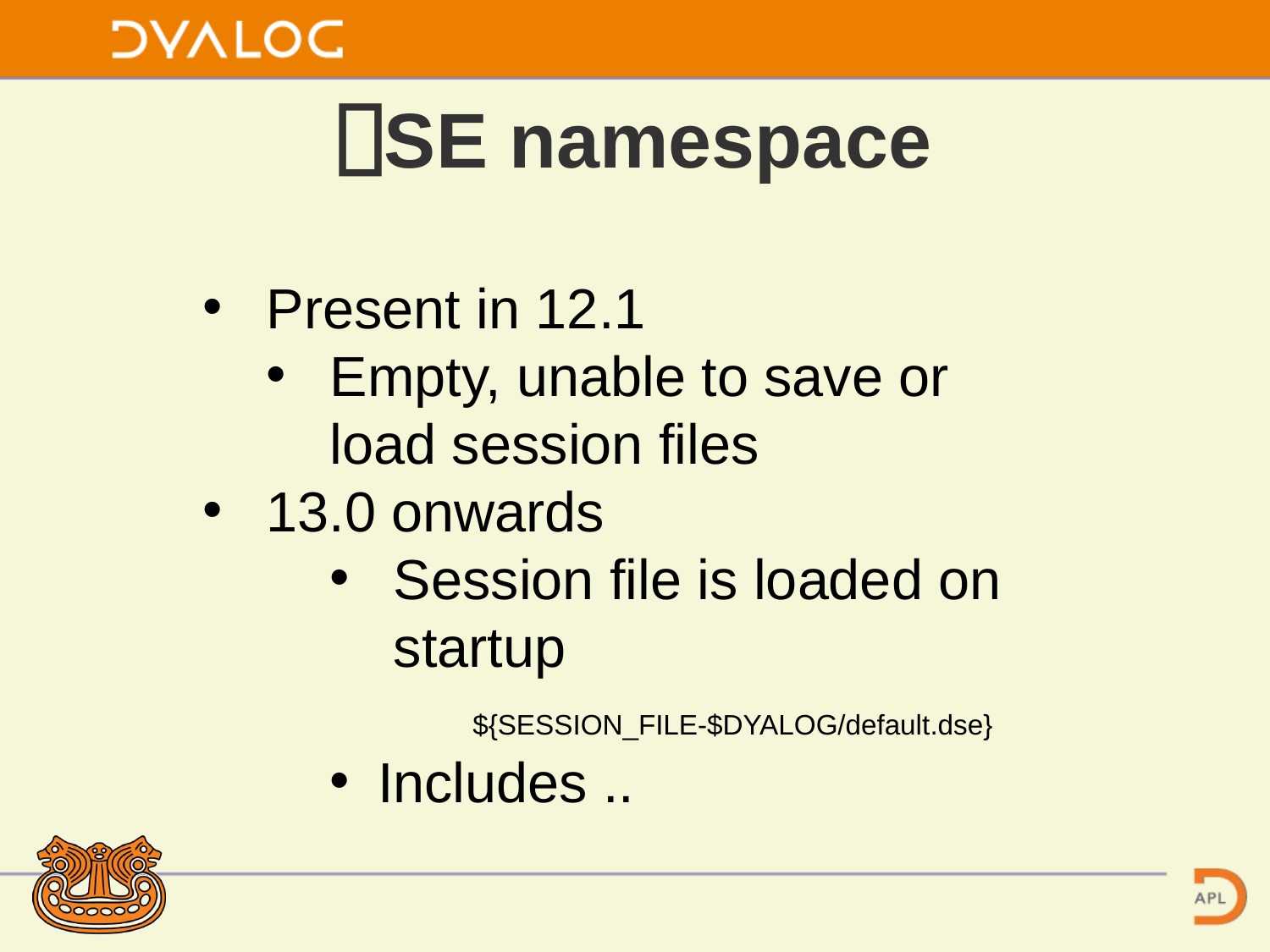

# ⎕SE namespace
Present in 12.1
Empty, unable to save or load session files
13.0 onwards
Session file is loaded on startup
 ${SESSION_FILE-$DYALOG/default.dse}
Includes ..